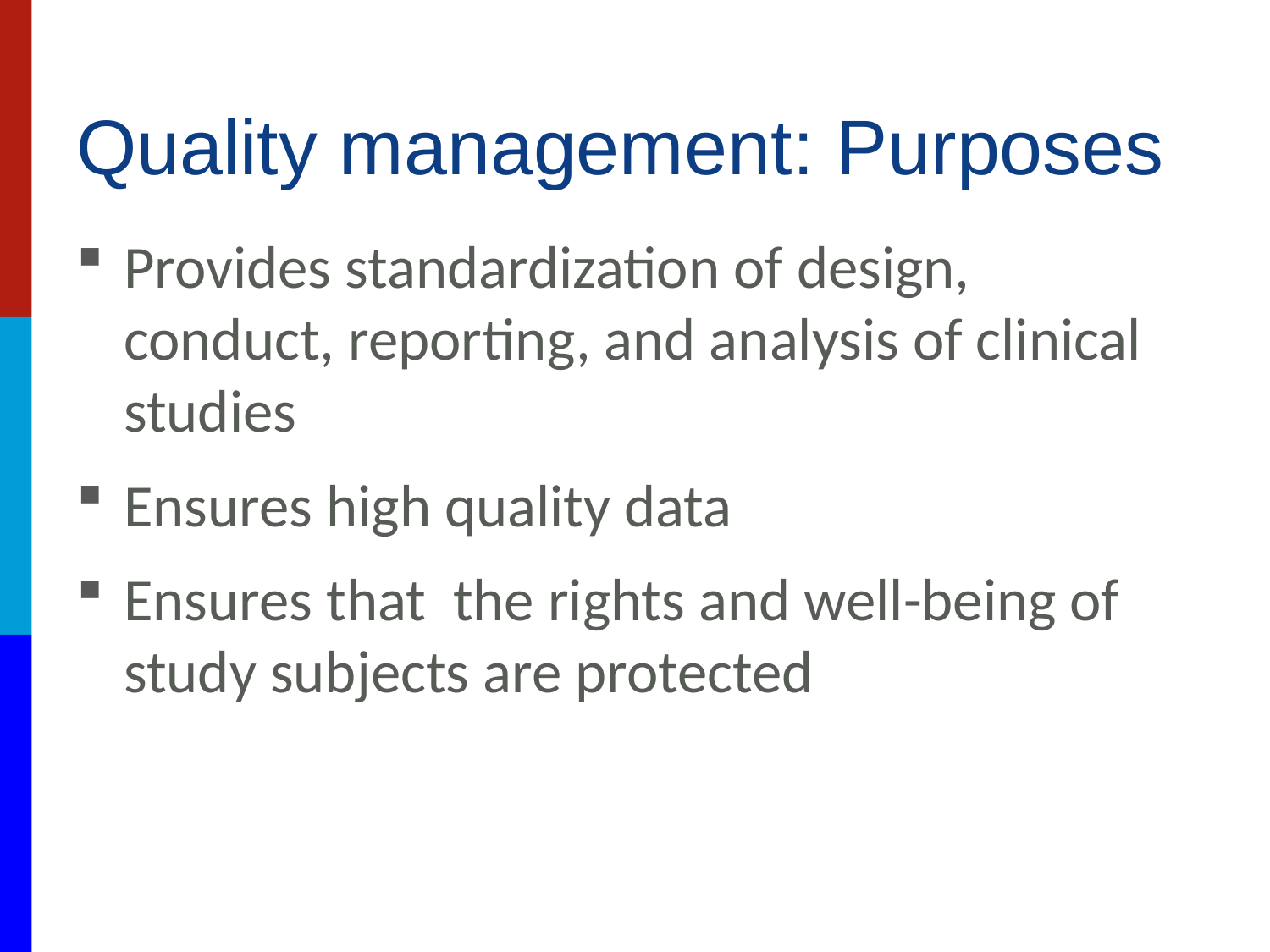

# Quality management: Purposes
Provides standardization of design, conduct, reporting, and analysis of clinical studies
Ensures high quality data
Ensures that  the rights and well-being of study subjects are protected